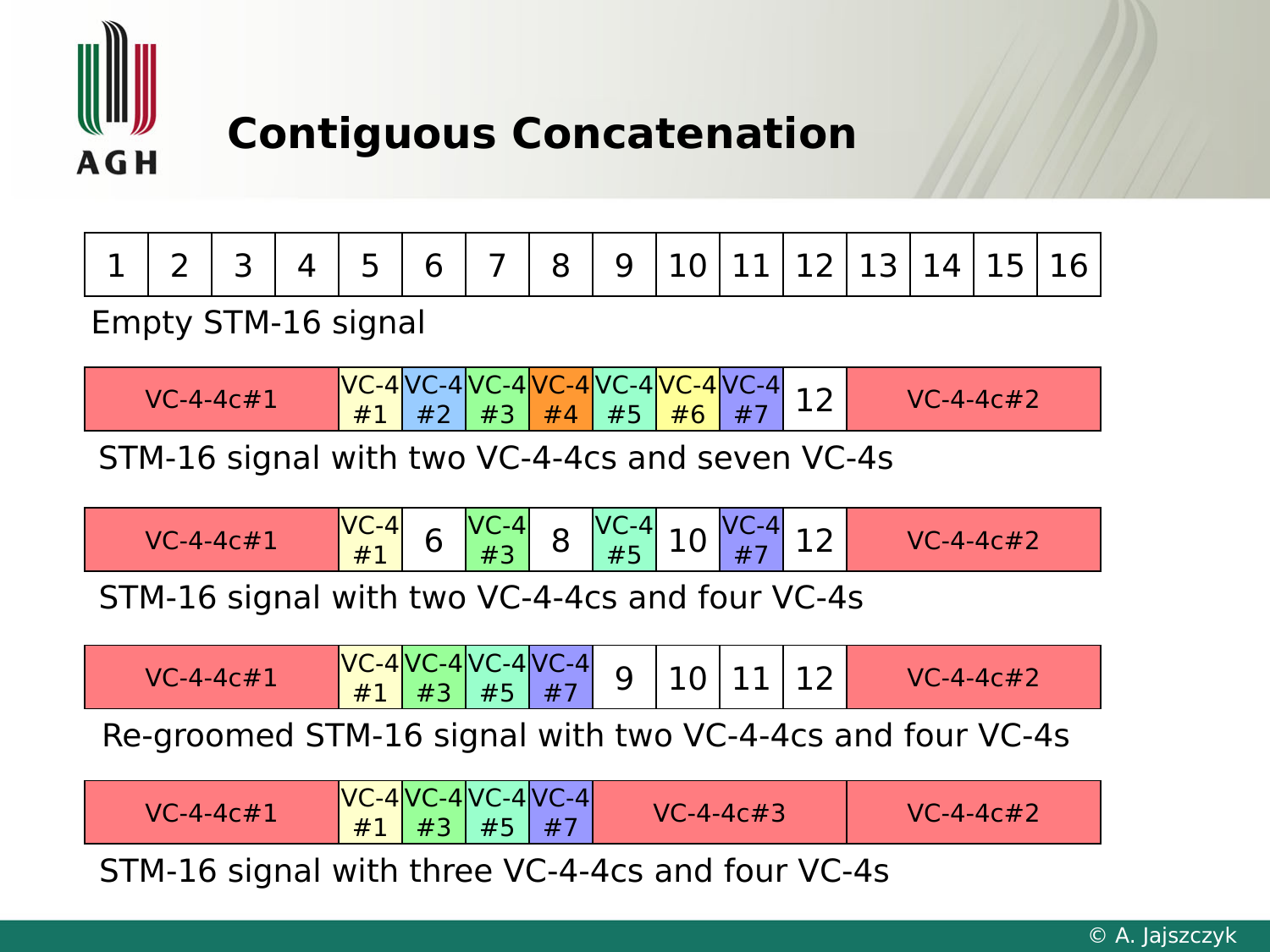

# Contiguous Concatenation
1
2
3
4
5
6
7
8
9
10
11
12
13
14
15
16
Empty STM-16 signal
VC-4-4c#1
VC-4
#1
VC-4
#2
VC-4
#3
VC-4
#4
VC-4
#5
VC-4
#6
VC-4
#7
12
VC-4-4c#2
STM-16 signal with two VC-4-4cs and seven VC-4s
VC-4-4c#1
VC-4
#1
6
VC-4
#3
8
VC-4
#5
10
VC-4
#7
12
VC-4-4c#2
STM-16 signal with two VC-4-4cs and four VC-4s
VC-4-4c#1
VC-4
#1
VC-4
#3
VC-4
#5
VC-4
#7
9
10
11
12
VC-4-4c#2
Re-groomed STM-16 signal with two VC-4-4cs and four VC-4s
VC-4-4c#1
VC-4
#1
VC-4
#3
VC-4
#5
VC-4
#7
VC-4-4c#3
VC-4-4c#2
STM-16 signal with three VC-4-4cs and four VC-4s